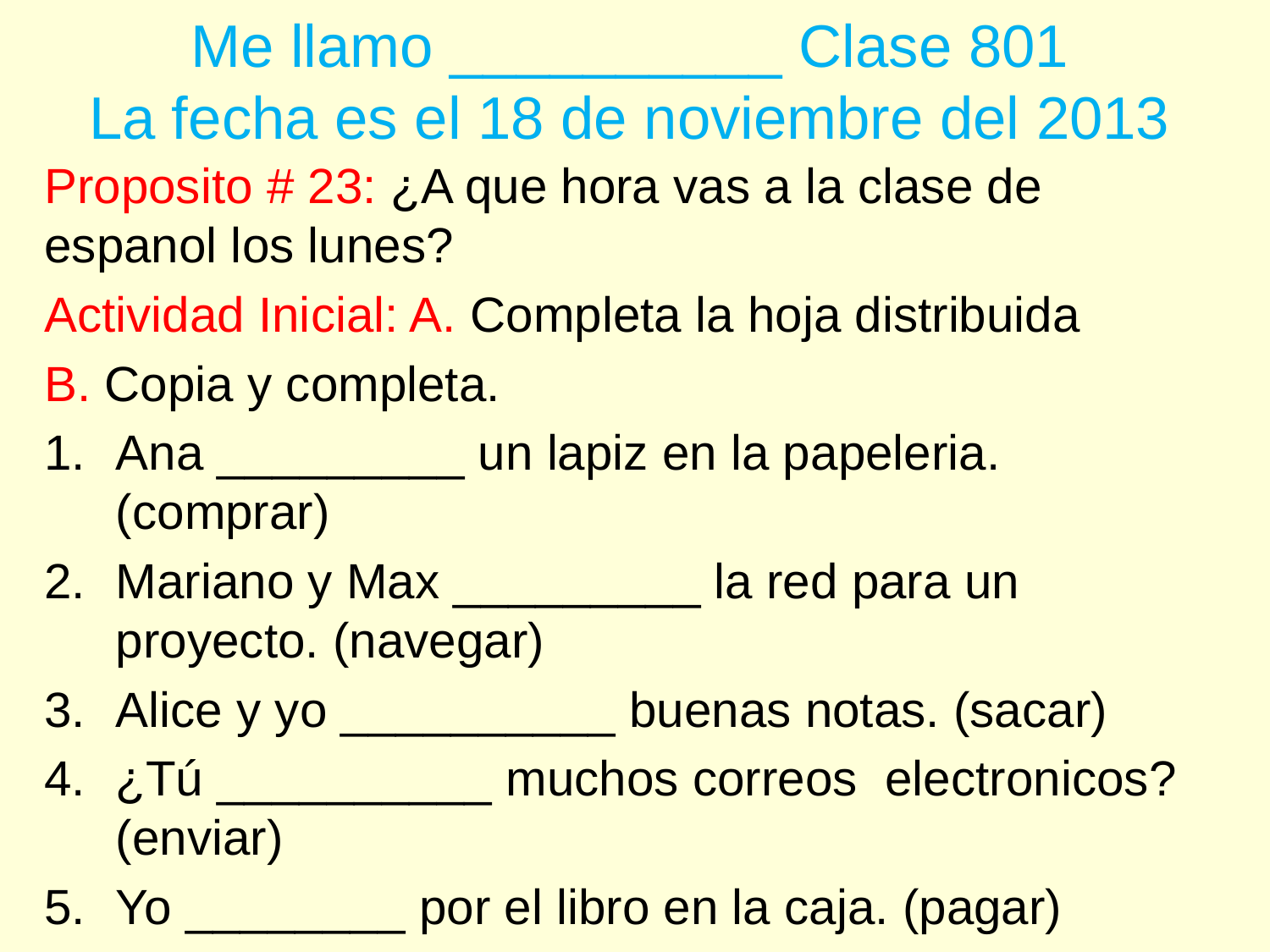

# Me llamo __________ Clase 801 La fecha es el 18 de noviembre del 2013
Proposito # 23: ¿A que hora vas a la clase de espanol los lunes?
Actividad Inicial: A. Completa la hoja distribuida
B. Copia y completa.
Ana _________ un lapiz en la papeleria. (comprar)
Mariano y Max _________ la red para un proyecto. (navegar)
Alice y yo __________ buenas notas. (sacar)
¿Tú __________ muchos correos  electronicos? (enviar)
Yo ________ por el libro en la caja. (pagar)